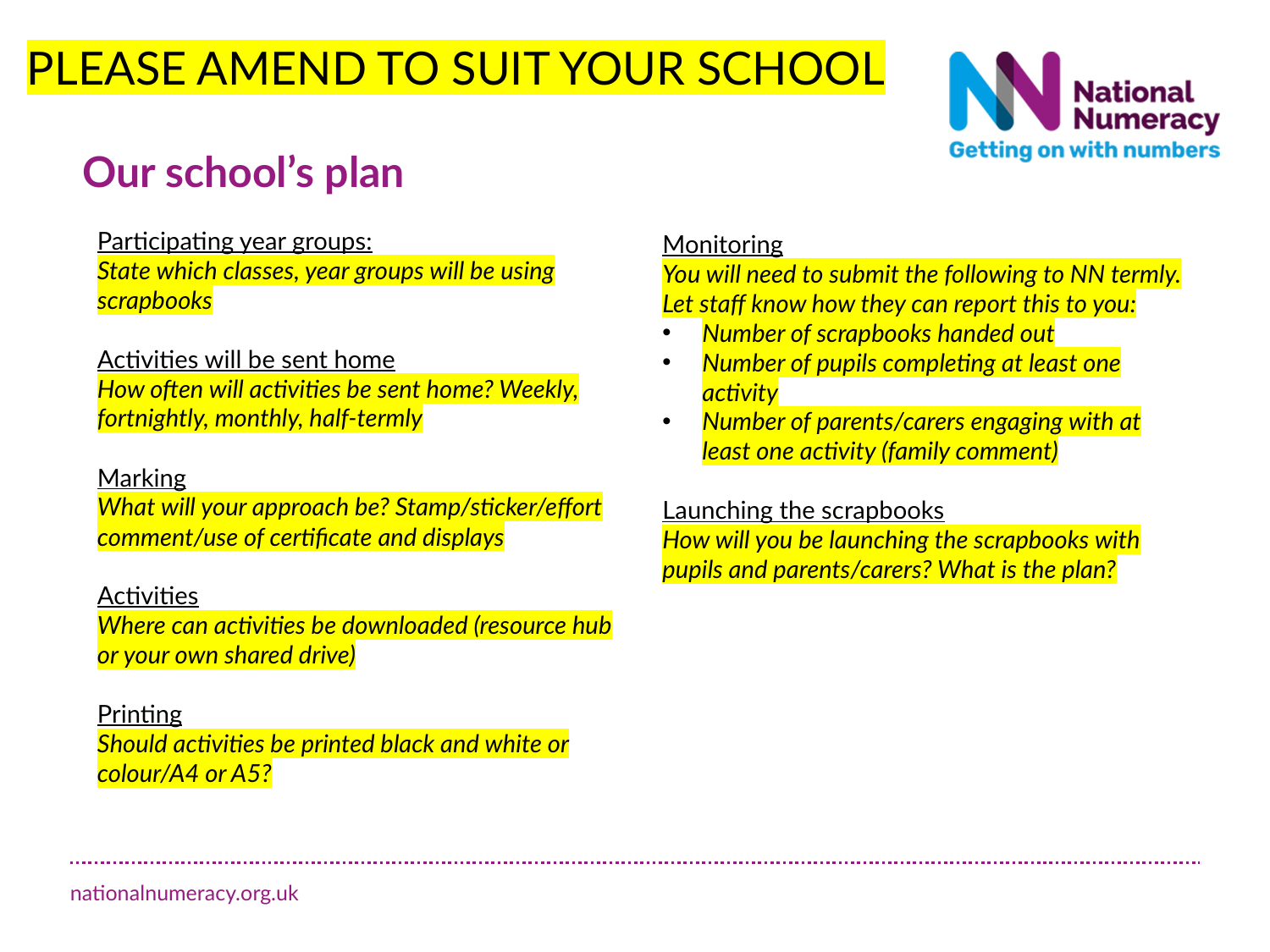

PLEASE AMEND TO SUIT YOUR SCHOOL
Our school’s plan
Participating year groups:
State which classes, year groups will be using scrapbooks

Activities will be sent home
How often will activities be sent home? Weekly, fortnightly, monthly, half-termly

Marking
What will your approach be? Stamp/sticker/effort comment/use of certificate and displays

Activities
Where can activities be downloaded (resource hub or your own shared drive)

Printing
Should activities be printed black and white or colour/A4 or A5?

Monitoring
You will need to submit the following to NN termly. Let staff know how they can report this to you:
Number of scrapbooks handed out
Number of pupils completing at least one activity
Number of parents/carers engaging with at least one activity (family comment)

Launching the scrapbooks
How will you be launching the scrapbooks with pupils and parents/carers? What is the plan?